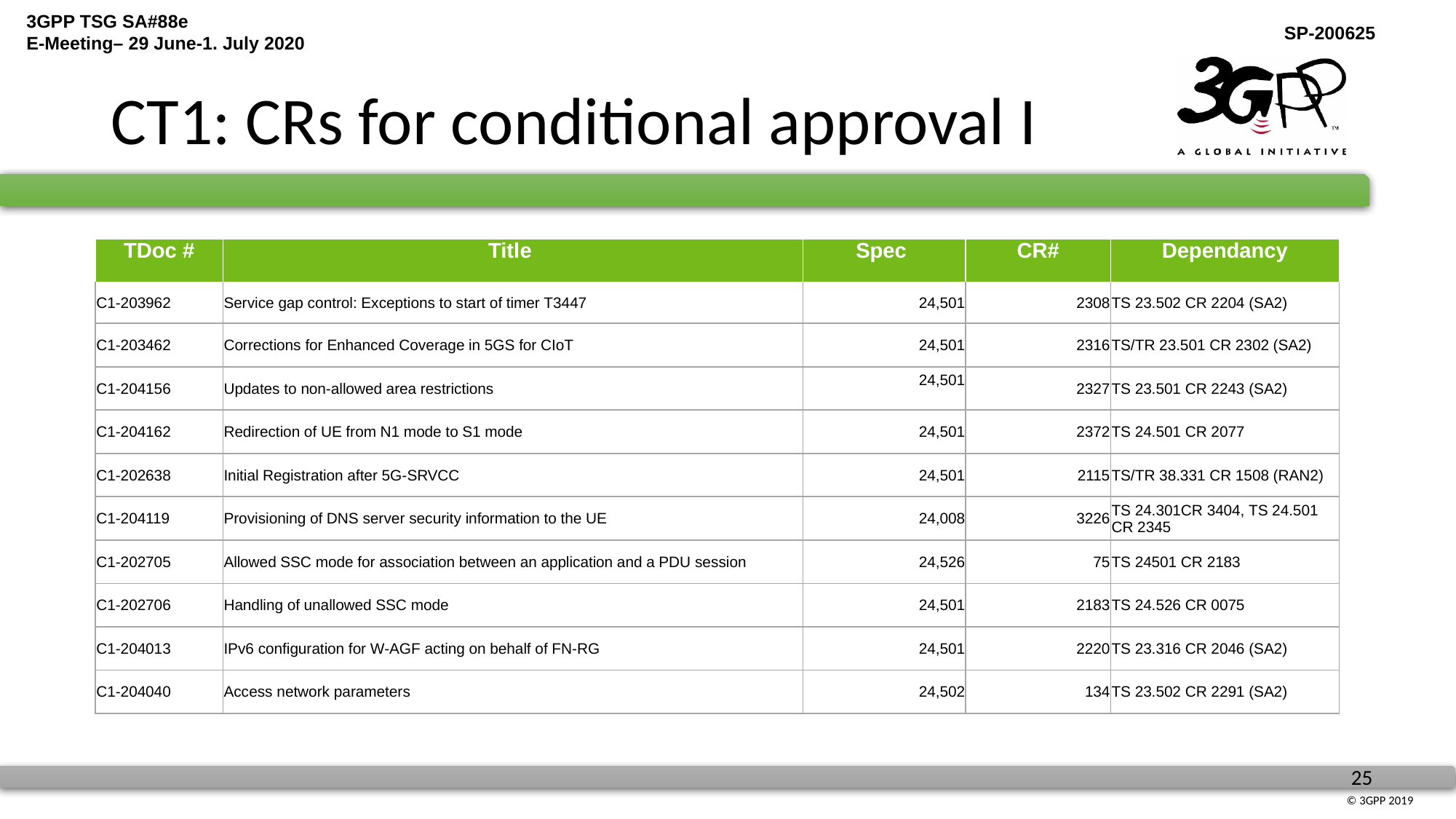

# CT1: CRs for conditional approval I
| TDoc # | Title | Spec | CR# | Dependancy |
| --- | --- | --- | --- | --- |
| C1-203962 | Service gap control: Exceptions to start of timer T3447 | 24,501 | 2308 | TS 23.502 CR 2204 (SA2) |
| C1-203462 | Corrections for Enhanced Coverage in 5GS for CIoT | 24,501 | 2316 | TS/TR 23.501 CR 2302 (SA2) |
| C1-204156 | Updates to non-allowed area restrictions | 24,501 | 2327 | TS 23.501 CR 2243 (SA2) |
| C1-204162 | Redirection of UE from N1 mode to S1 mode | 24,501 | 2372 | TS 24.501 CR 2077 |
| C1-202638 | Initial Registration after 5G-SRVCC | 24,501 | 2115 | TS/TR 38.331 CR 1508 (RAN2) |
| C1-204119 | Provisioning of DNS server security information to the UE | 24,008 | 3226 | TS 24.301CR 3404, TS 24.501 CR 2345 |
| C1-202705 | Allowed SSC mode for association between an application and a PDU session | 24,526 | 75 | TS 24501 CR 2183 |
| C1-202706 | Handling of unallowed SSC mode | 24,501 | 2183 | TS 24.526 CR 0075 |
| C1-204013 | IPv6 configuration for W-AGF acting on behalf of FN-RG | 24,501 | 2220 | TS 23.316 CR 2046 (SA2) |
| C1-204040 | Access network parameters | 24,502 | 134 | TS 23.502 CR 2291 (SA2) |